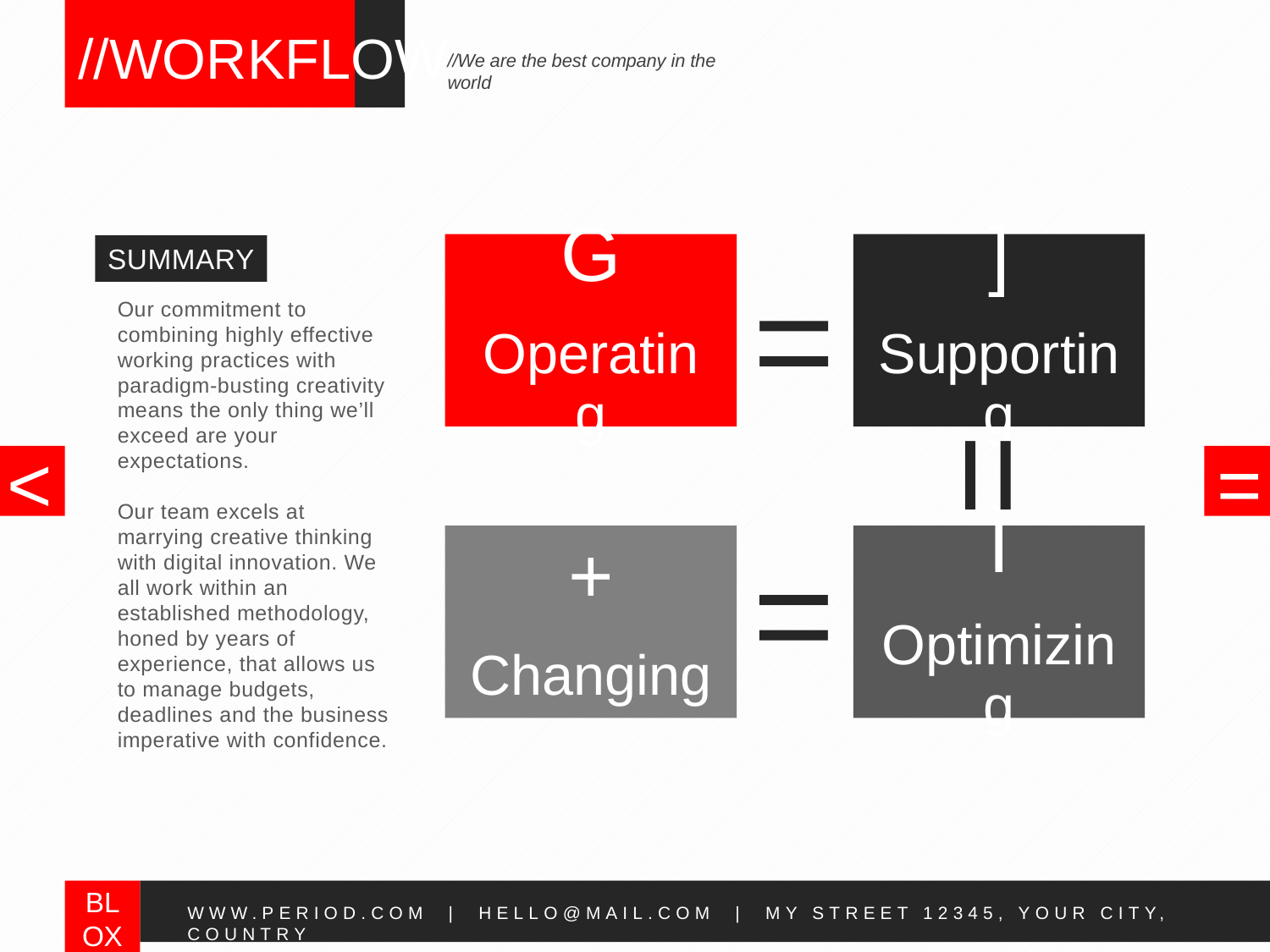

//WORKFLOW
//We are the best company in the world
G
Operating
]
Supporting
SUMMARY
=
Our commitment to combining highly effective working practices with paradigm-busting creativity means the only thing we’ll exceed are your expectations.

Our team excels at marrying creative thinking with digital innovation. We all work within an established methodology, honed by years of experience, that allows us to manage budgets, deadlines and the business imperative with confidence.
=
<
=
+
Changing
Ì
Optimizing
=
BLOX

WWW.PERIOD.COM  |  HELLO@MAIL.COM  |  MY STREET 12345, YOUR CITY, COUNTRY